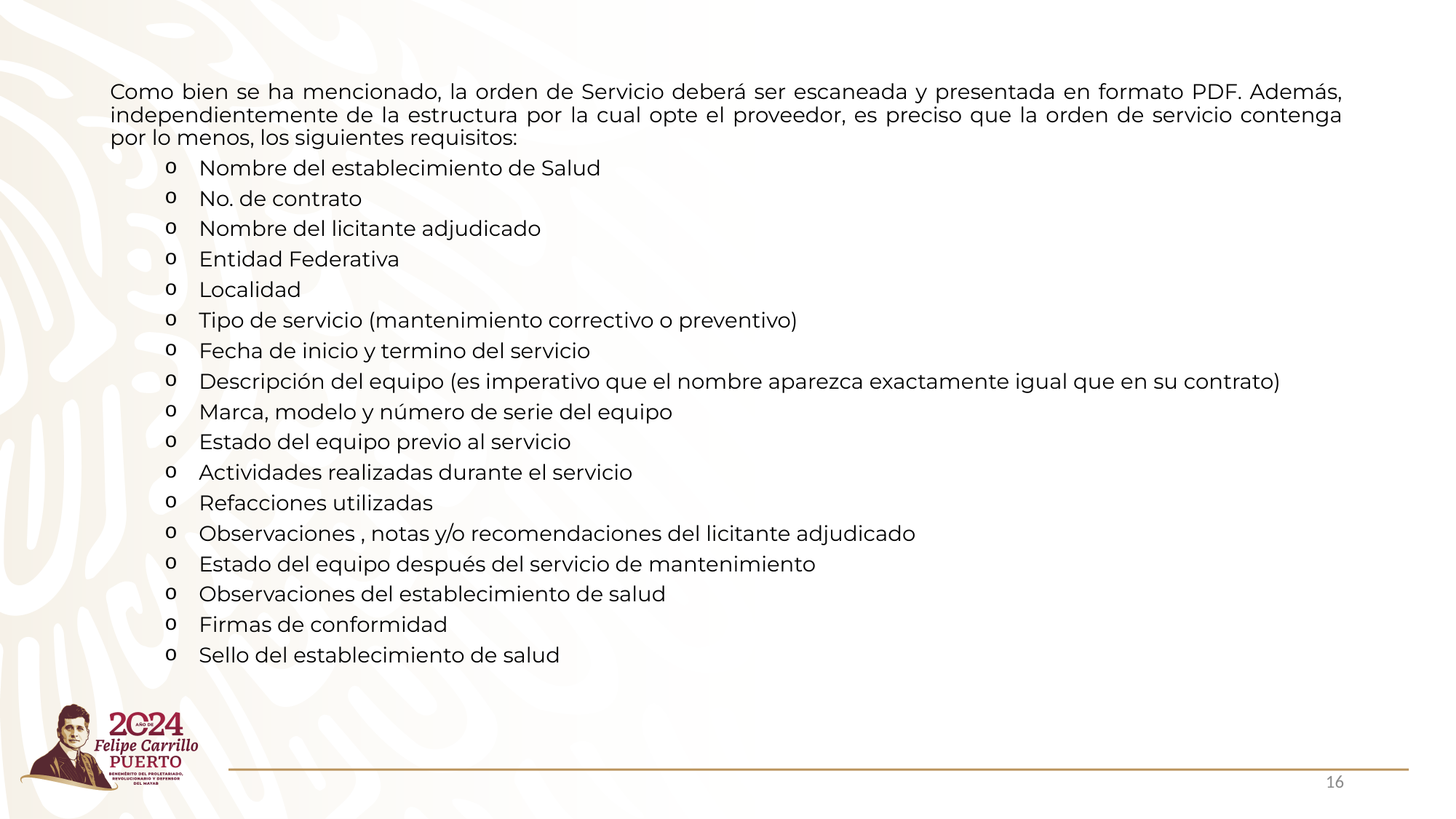

Como bien se ha mencionado, la orden de Servicio deberá ser escaneada y presentada en formato PDF. Además, independientemente de la estructura por la cual opte el proveedor, es preciso que la orden de servicio contenga por lo menos, los siguientes requisitos:
Nombre del establecimiento de Salud
No. de contrato
Nombre del licitante adjudicado
Entidad Federativa
Localidad
Tipo de servicio (mantenimiento correctivo o preventivo)
Fecha de inicio y termino del servicio
Descripción del equipo (es imperativo que el nombre aparezca exactamente igual que en su contrato)
Marca, modelo y número de serie del equipo
Estado del equipo previo al servicio
Actividades realizadas durante el servicio
Refacciones utilizadas
Observaciones , notas y/o recomendaciones del licitante adjudicado
Estado del equipo después del servicio de mantenimiento
Observaciones del establecimiento de salud
Firmas de conformidad
Sello del establecimiento de salud

cumplir con las siguientes estipulaciones:

16